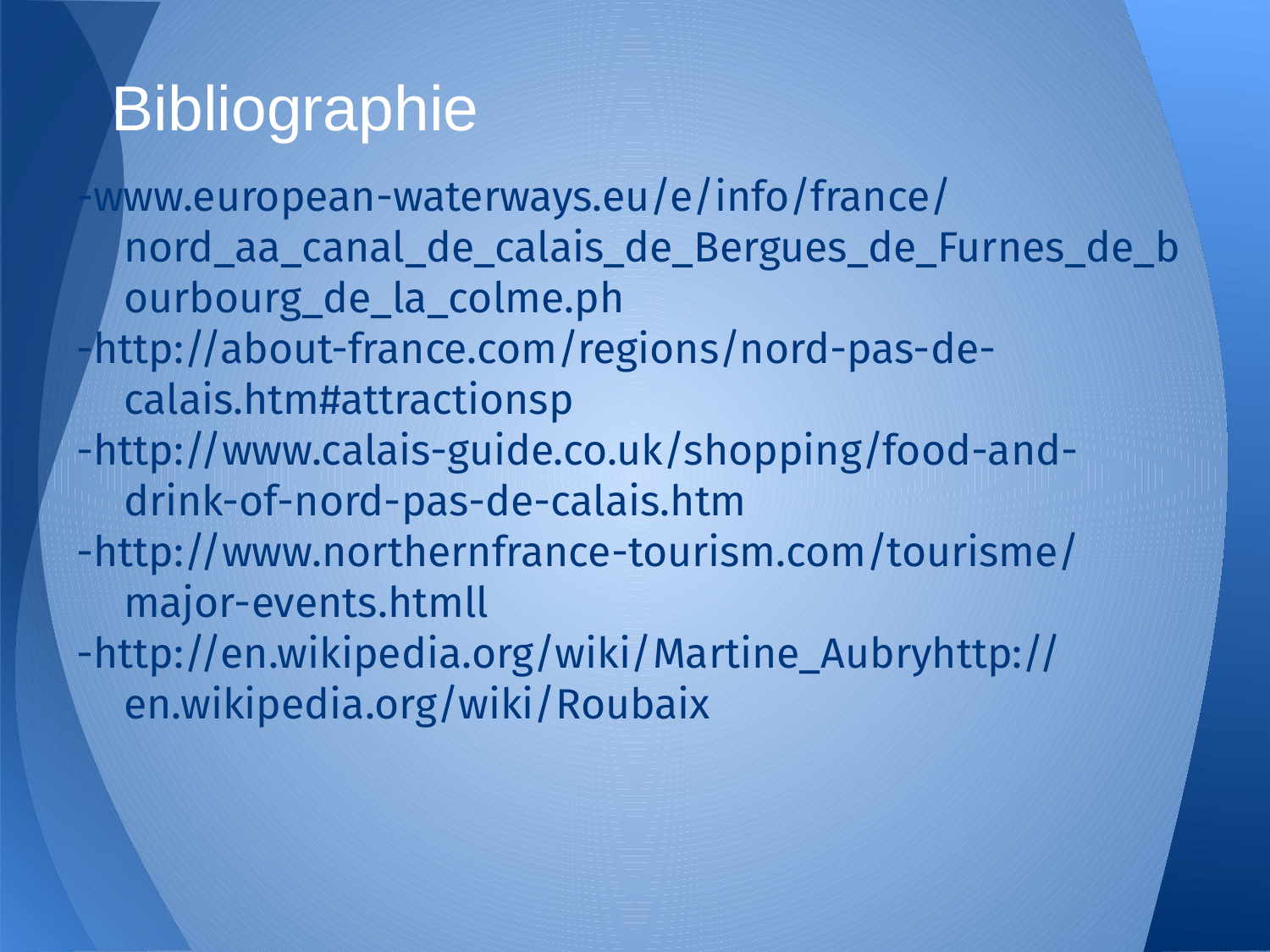

# Bibliographie
-www.european-waterways.eu/e/info/france/nord_aa_canal_de_calais_de_Bergues_de_Furnes_de_bourbourg_de_la_colme.ph
-http://about-france.com/regions/nord-pas-de-calais.htm#attractionsp
-http://www.calais-guide.co.uk/shopping/food-and-drink-of-nord-pas-de-calais.htm
-http://www.northernfrance-tourism.com/tourisme/major-events.htmll
-http://en.wikipedia.org/wiki/Martine_Aubryhttp://en.wikipedia.org/wiki/Roubaix